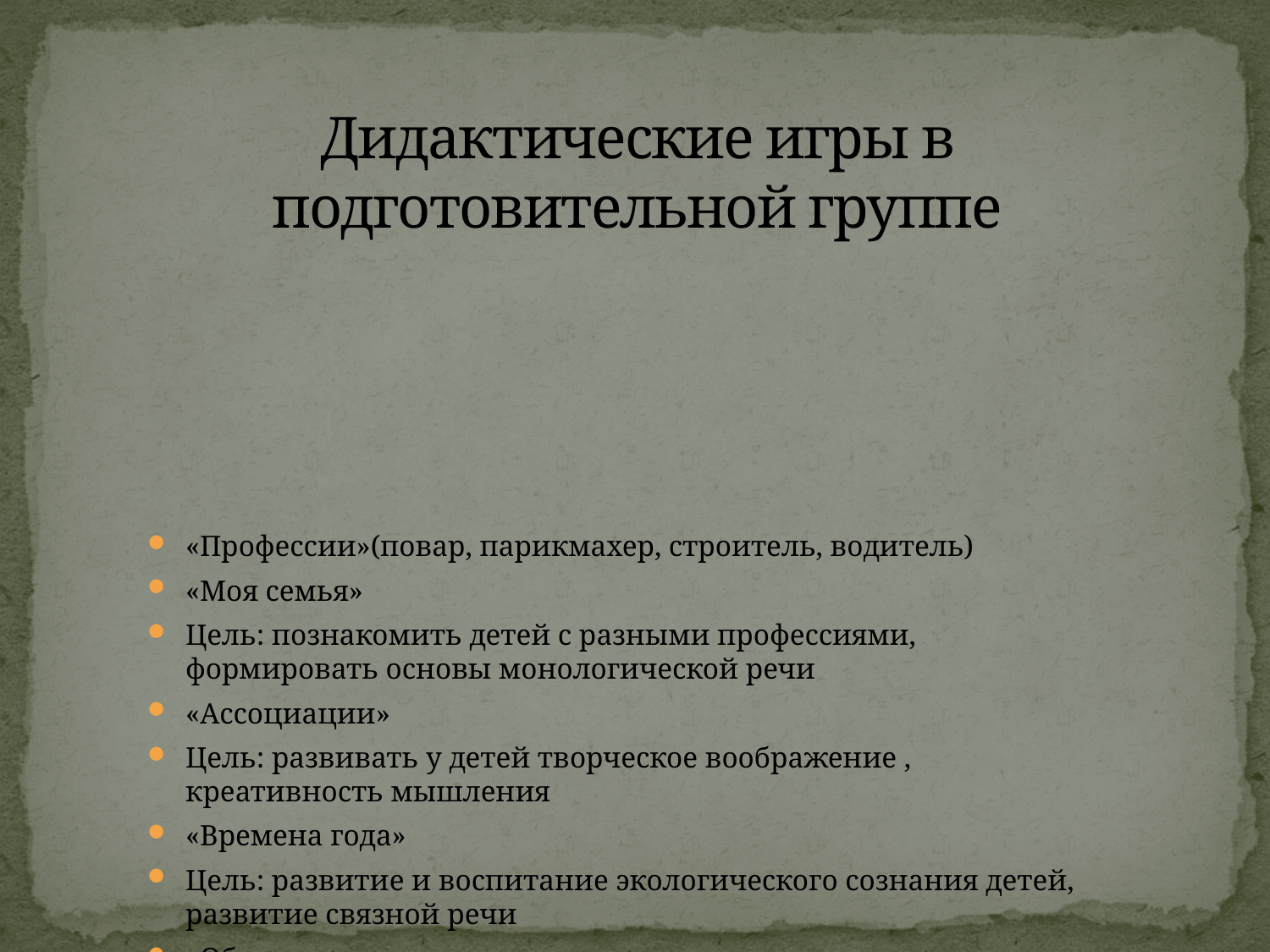

# Дидактические игры в подготовительной группе

«Профессии»(повар, парикмахер, строитель, водитель)
«Моя семья»
Цель: познакомить детей с разными профессиями, формировать основы монологической речи
«Ассоциации»
Цель: развивать у детей творческое воображение , креативность мышления
«Времена года»
Цель: развитие и воспитание экологического сознания детей, развитие связной речи
«Общественные явления»
Цель: познакомить детей со значимыми явлениями в общественной жизни страны, формировать основы конструктивного диалога